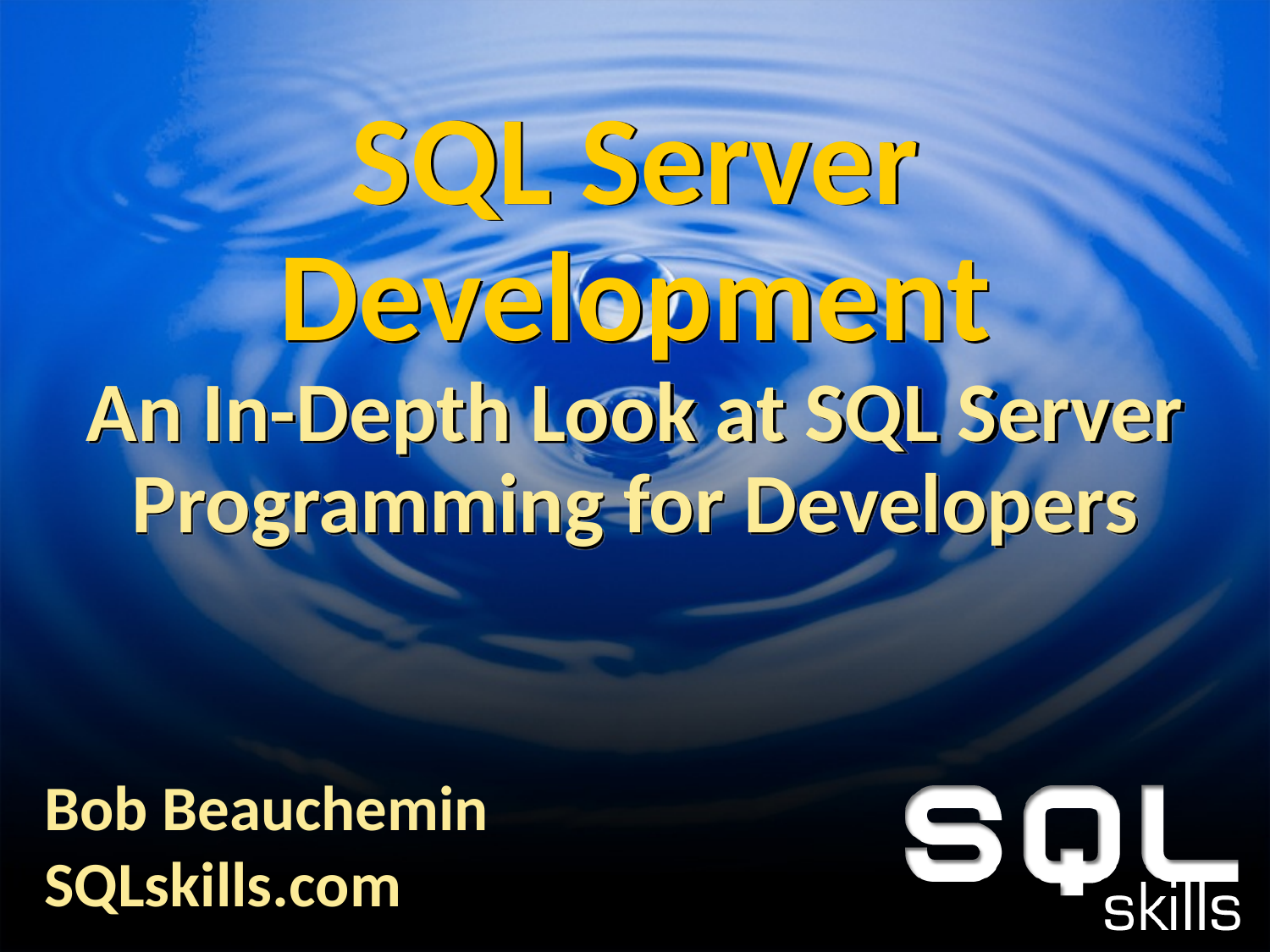

# SQL Server Development An In-Depth Look at SQL Server Programming for Developers